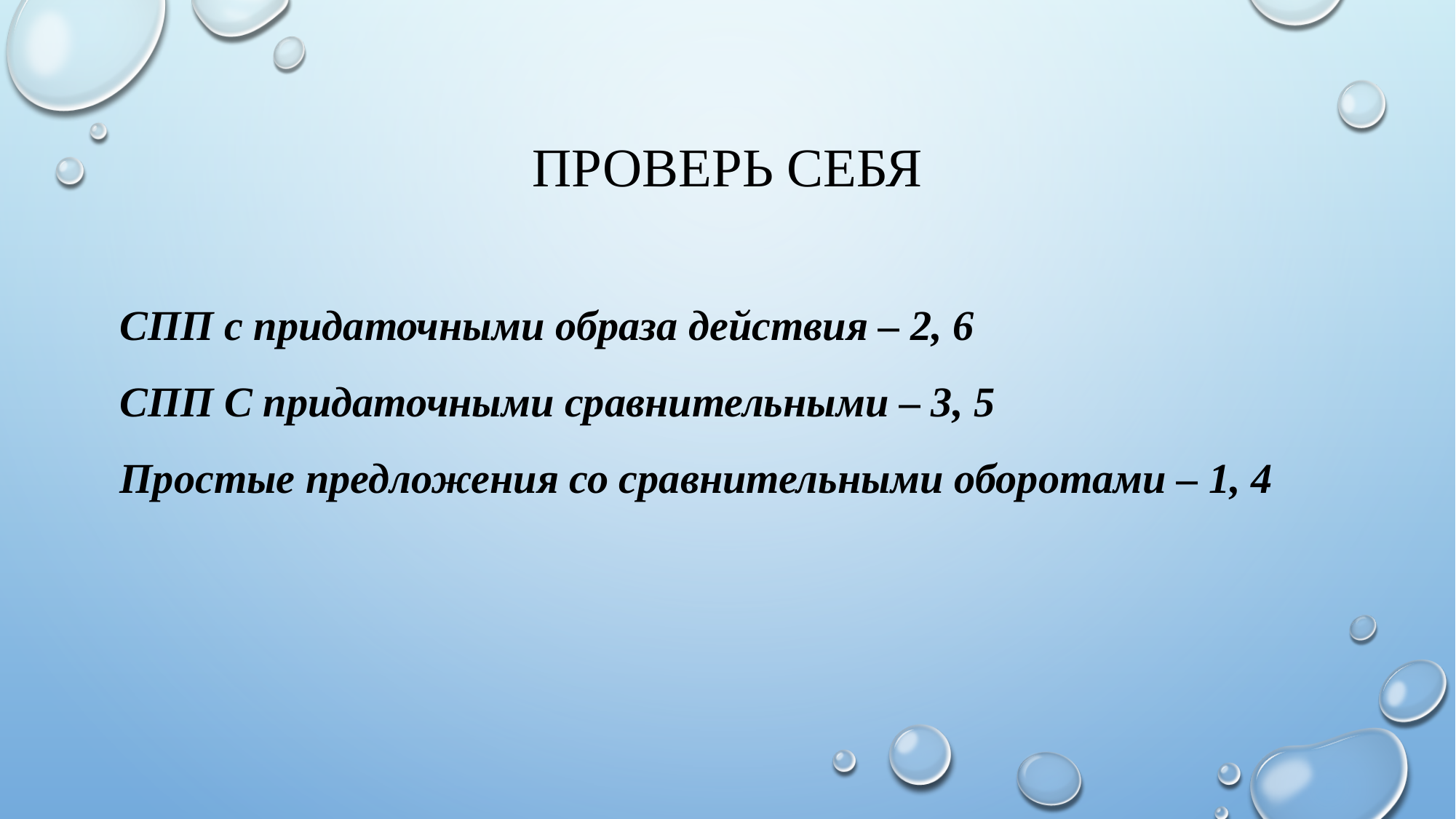

# Проверь себя
СПП с придаточными образа действия – 2, 6
СПП С придаточными сравнительными – 3, 5
Простые предложения со сравнительными оборотами – 1, 4